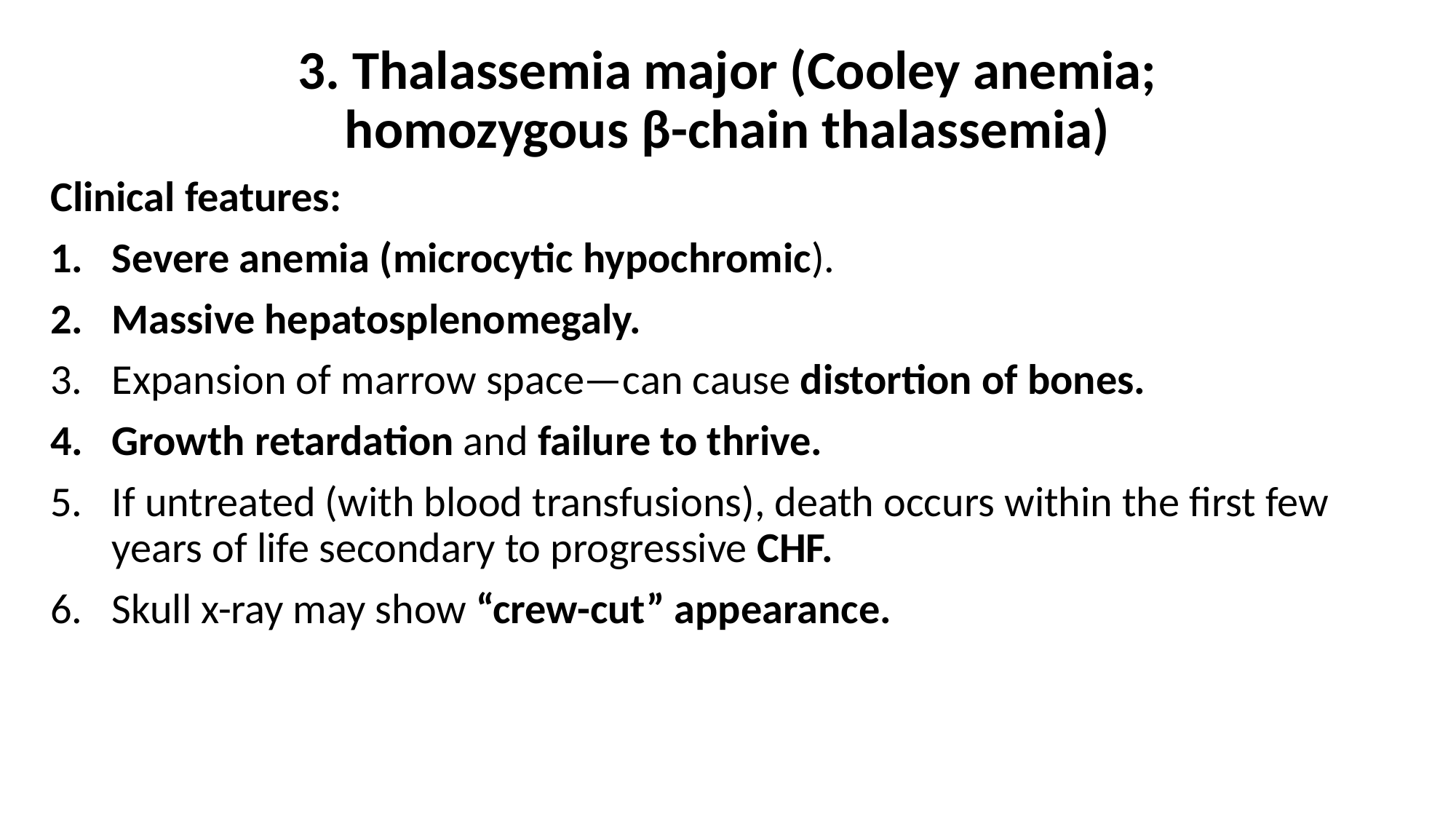

# 3. Thalassemia major (Cooley anemia; homozygous β-chain thalassemia)
Clinical features:
Severe anemia (microcytic hypochromic).
Massive hepatosplenomegaly.
Expansion of marrow space—can cause distortion of bones.
Growth retardation and failure to thrive.
If untreated (with blood transfusions), death occurs within the first few years of life secondary to progressive CHF.
Skull x-ray may show “crew-cut” appearance.